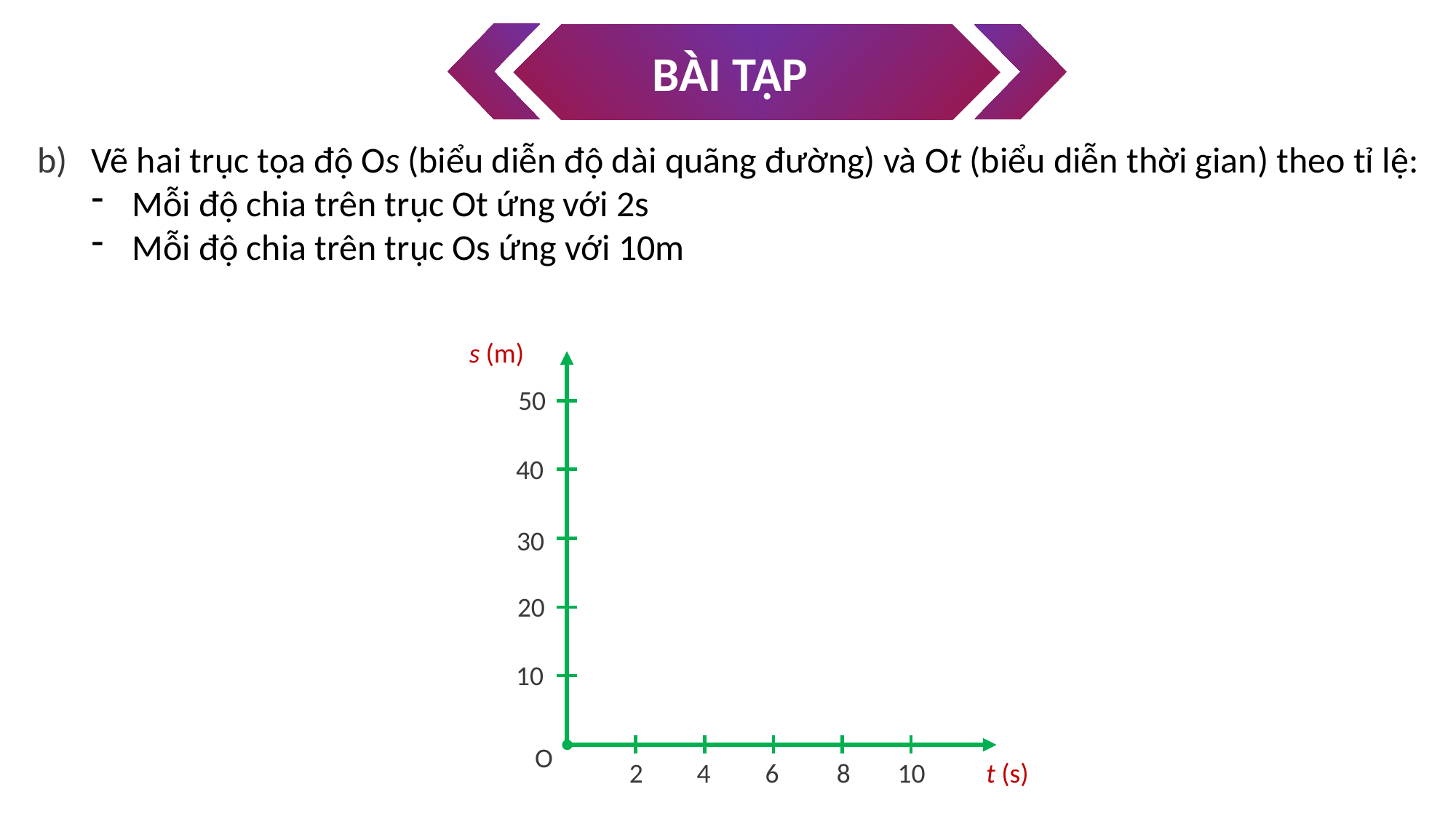

BÀI TẬP

b)
Vẽ hai trục tọa độ Os (biểu diễn độ dài quãng đường) và Ot (biểu diễn thời gian) theo tỉ lệ:
Mỗi độ chia trên trục Ot ứng với 2s
Mỗi độ chia trên trục Os ứng với 10m
s (m)
50
40
30
20
10
O

2
4
6
8
10
t (s)